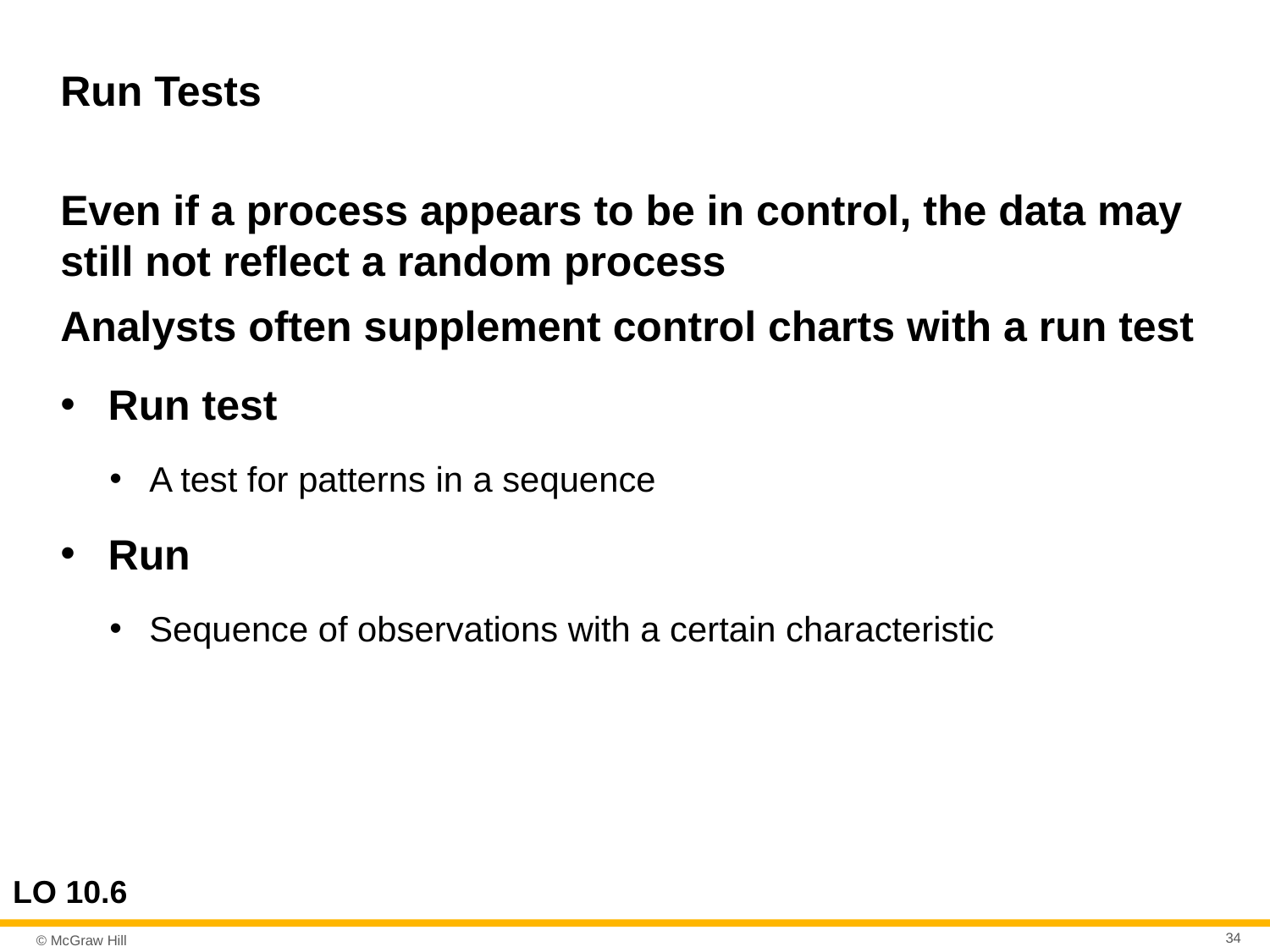

# Run Tests
Even if a process appears to be in control, the data may still not reflect a random process
Analysts often supplement control charts with a run test
Run test
A test for patterns in a sequence
Run
Sequence of observations with a certain characteristic
LO 10.6